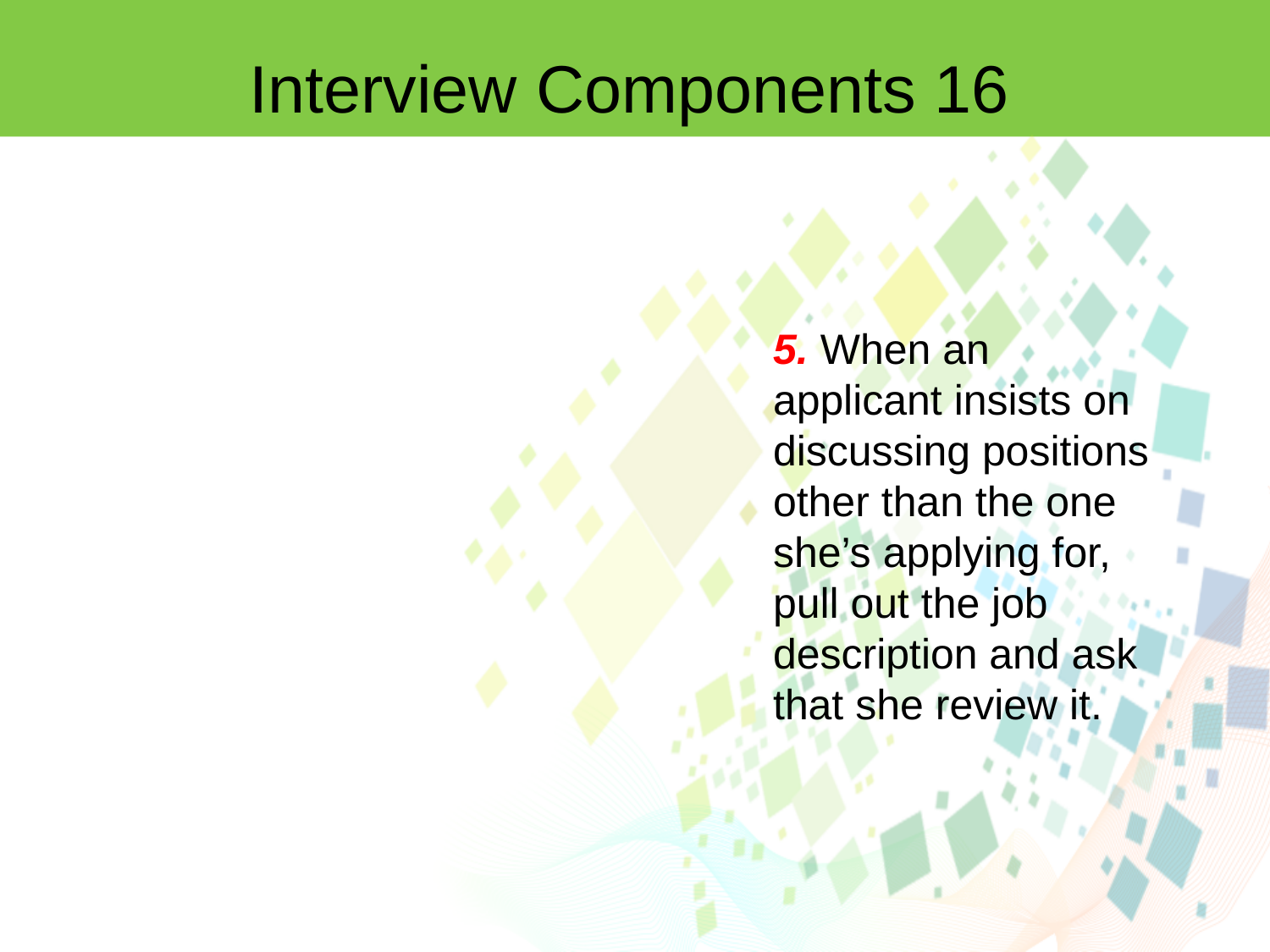

Interview Components 16
5. When an applicant insists on discussing positions other than the one she’s applying for, pull out the job description and ask that she review it.